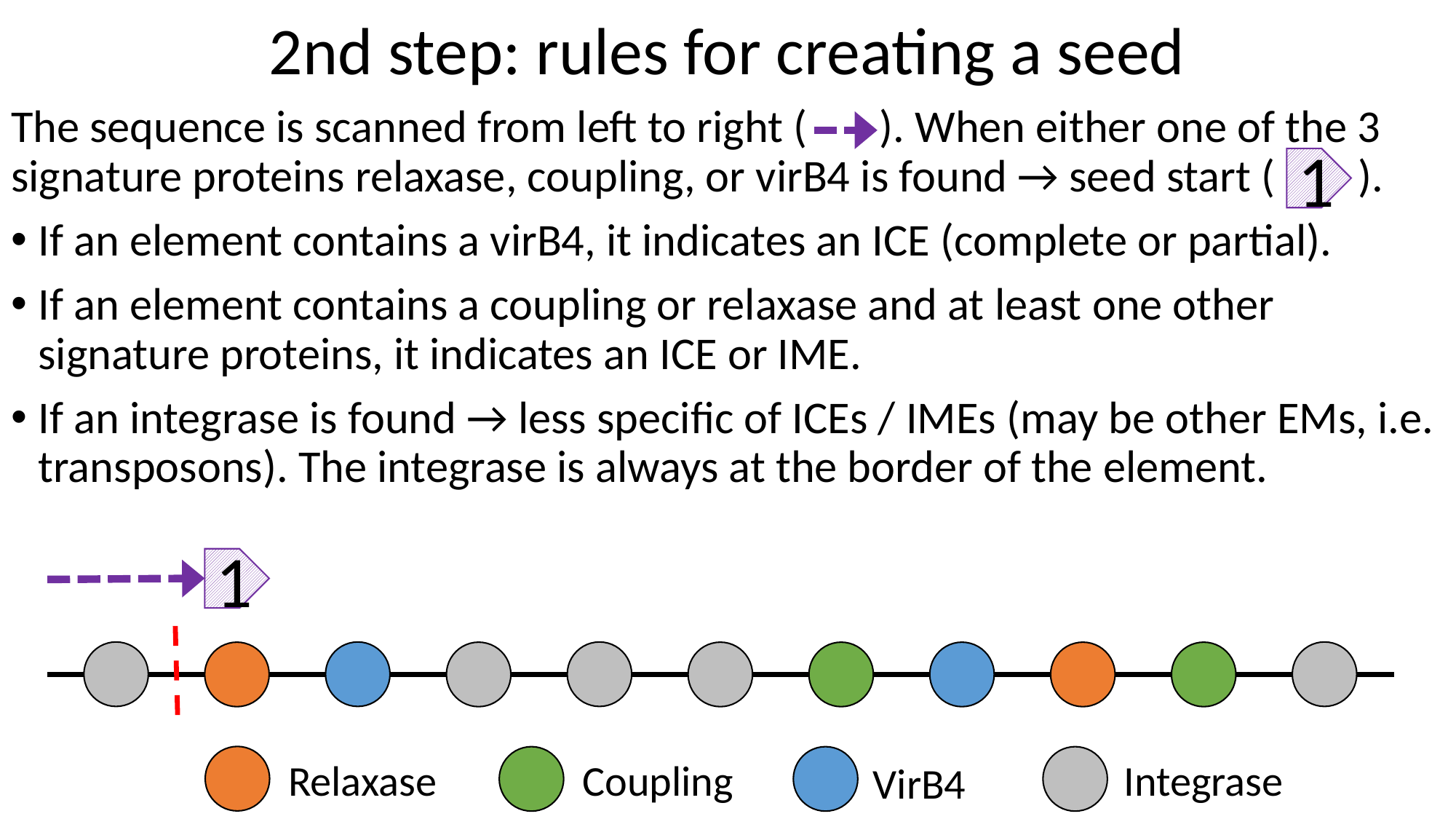

# 2nd step: rules for creating a seed
The sequence is scanned from left to right (       ). When either one of the 3 signature proteins relaxase, coupling, or virB4 is found → seed start (        ).
If an element contains a virB4, it indicates an ICE (complete or partial).
If an element contains a coupling or relaxase and at least one other signature proteins, it indicates an ICE or IME.
If an integrase is found → less specific of ICEs / IMEs (may be other EMs, i.e. transposons). The integrase is always at the border of the element.
1
1

Relaxase
Coupling
Integrase
VirB4